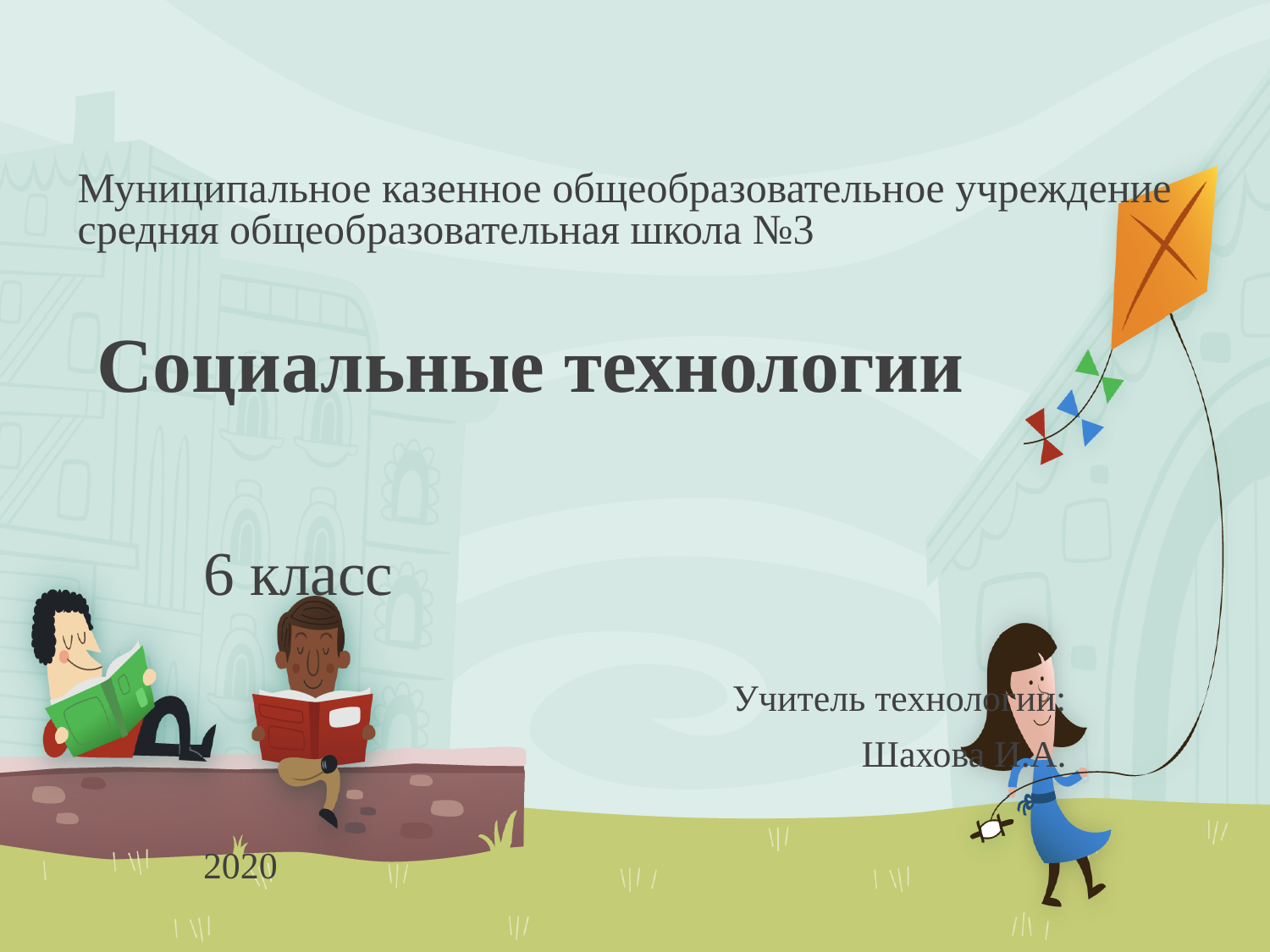

# Муниципальное казенное общеобразовательное учреждение средняя общеобразовательная школа №3 Социальные технологии
6 класс

Учитель технологии:
Шахова И.А.

2020